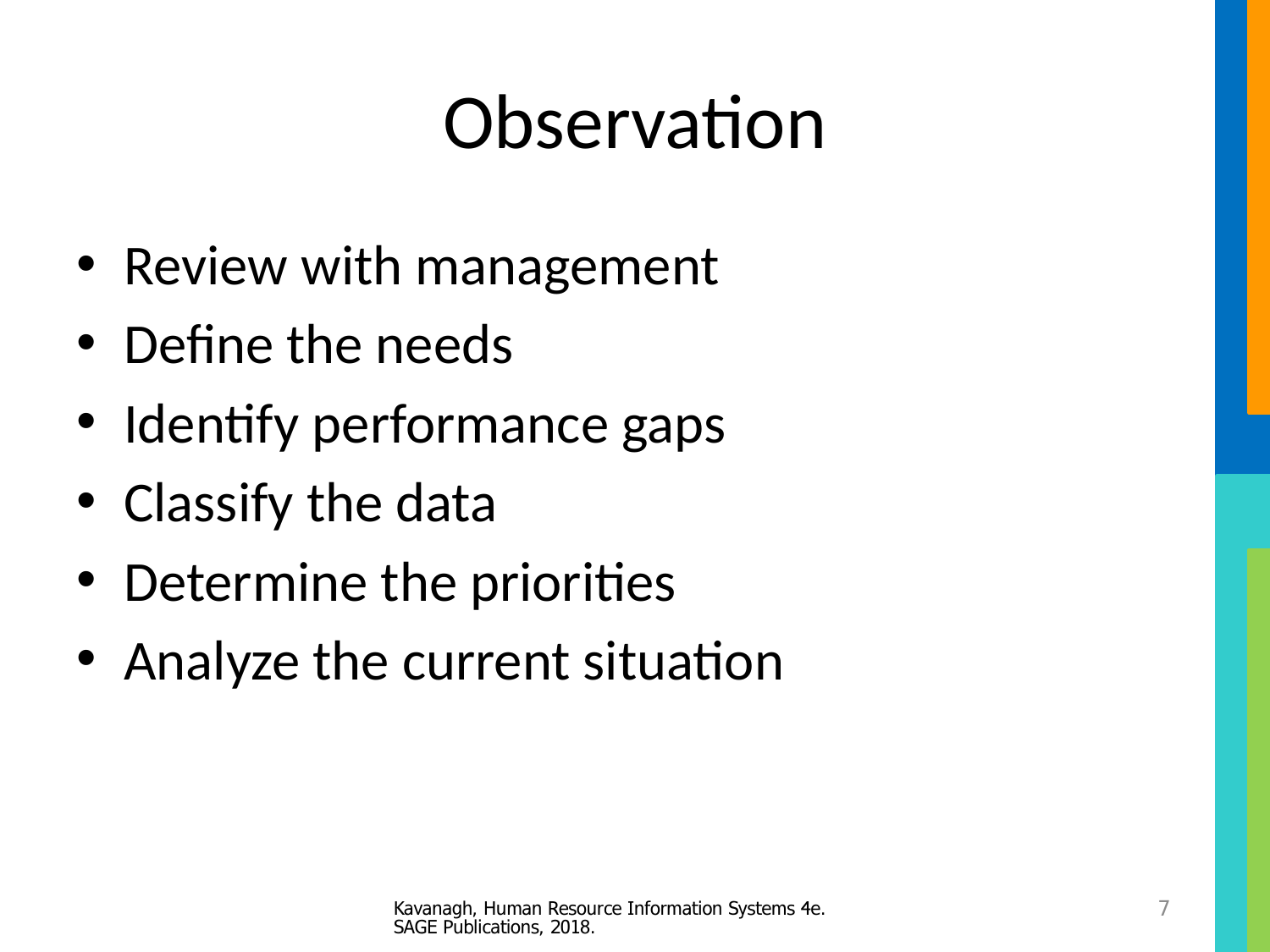

# Observation
Review with management
Define the needs
Identify performance gaps
Classify the data
Determine the priorities
Analyze the current situation
Kavanagh, Human Resource Information Systems 4e. SAGE Publications, 2018.
7